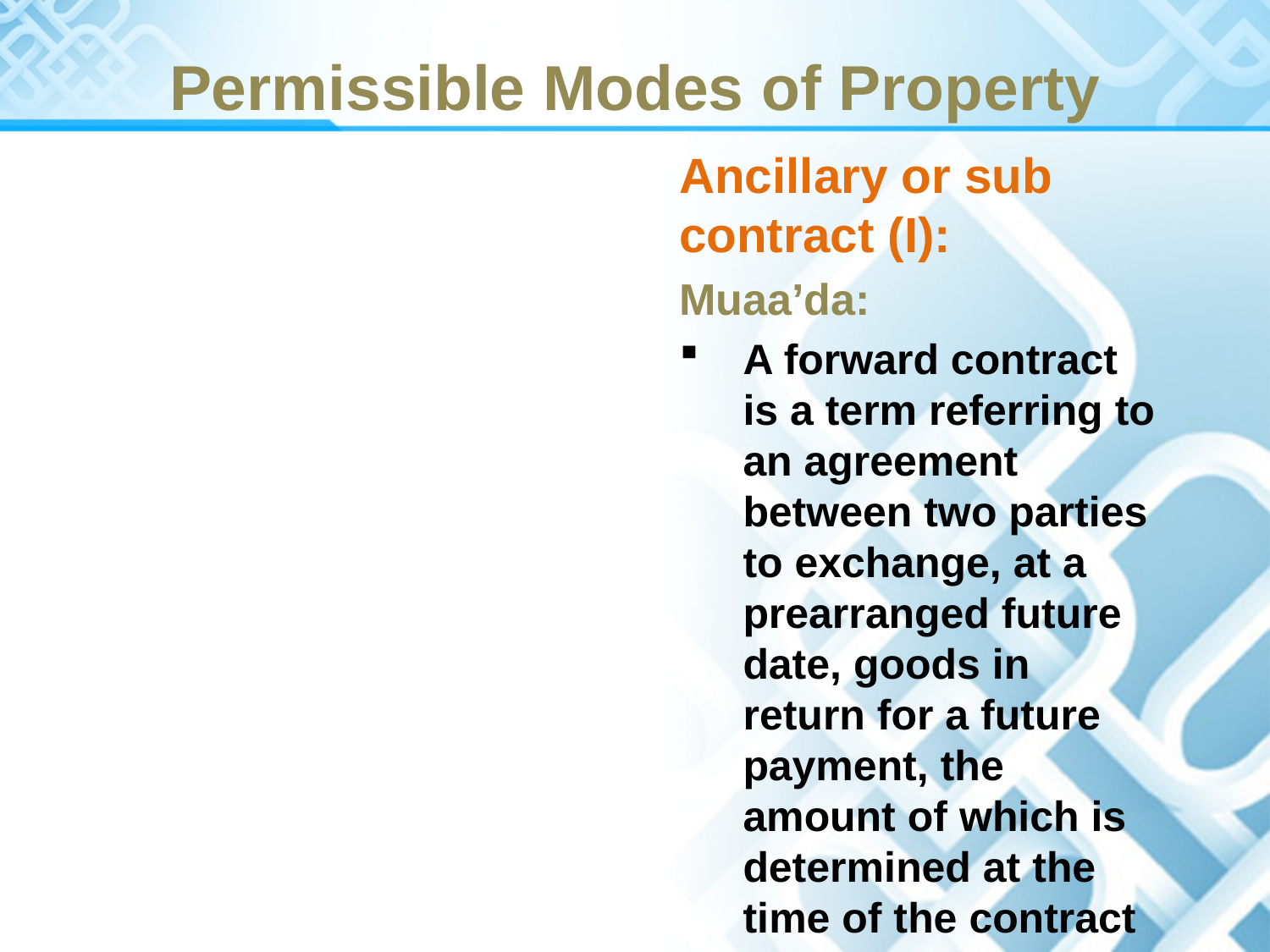

Permissible Modes of Property
Ancillary or sub contract (I):
Muaa’da:
A forward contract is a term referring to an agreement between two parties to exchange, at a prearranged future date, goods in return for a future payment, the amount of which is determined at the time of the contract being drawn up.